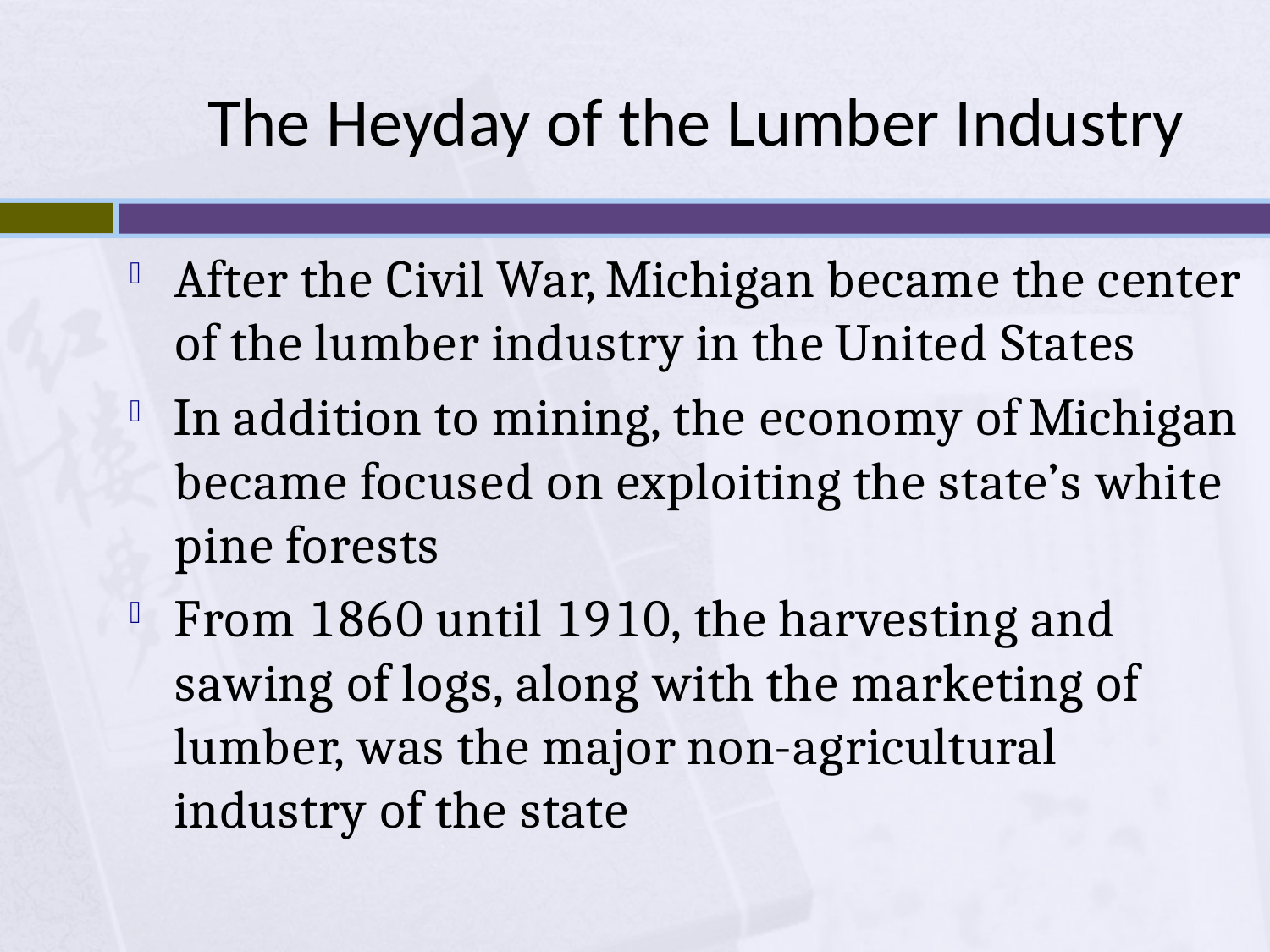

# The Heyday of the Lumber Industry
After the Civil War, Michigan became the center of the lumber industry in the United States
In addition to mining, the economy of Michigan became focused on exploiting the state’s white pine forests
From 1860 until 1910, the harvesting and sawing of logs, along with the marketing of lumber, was the major non-agricultural industry of the state